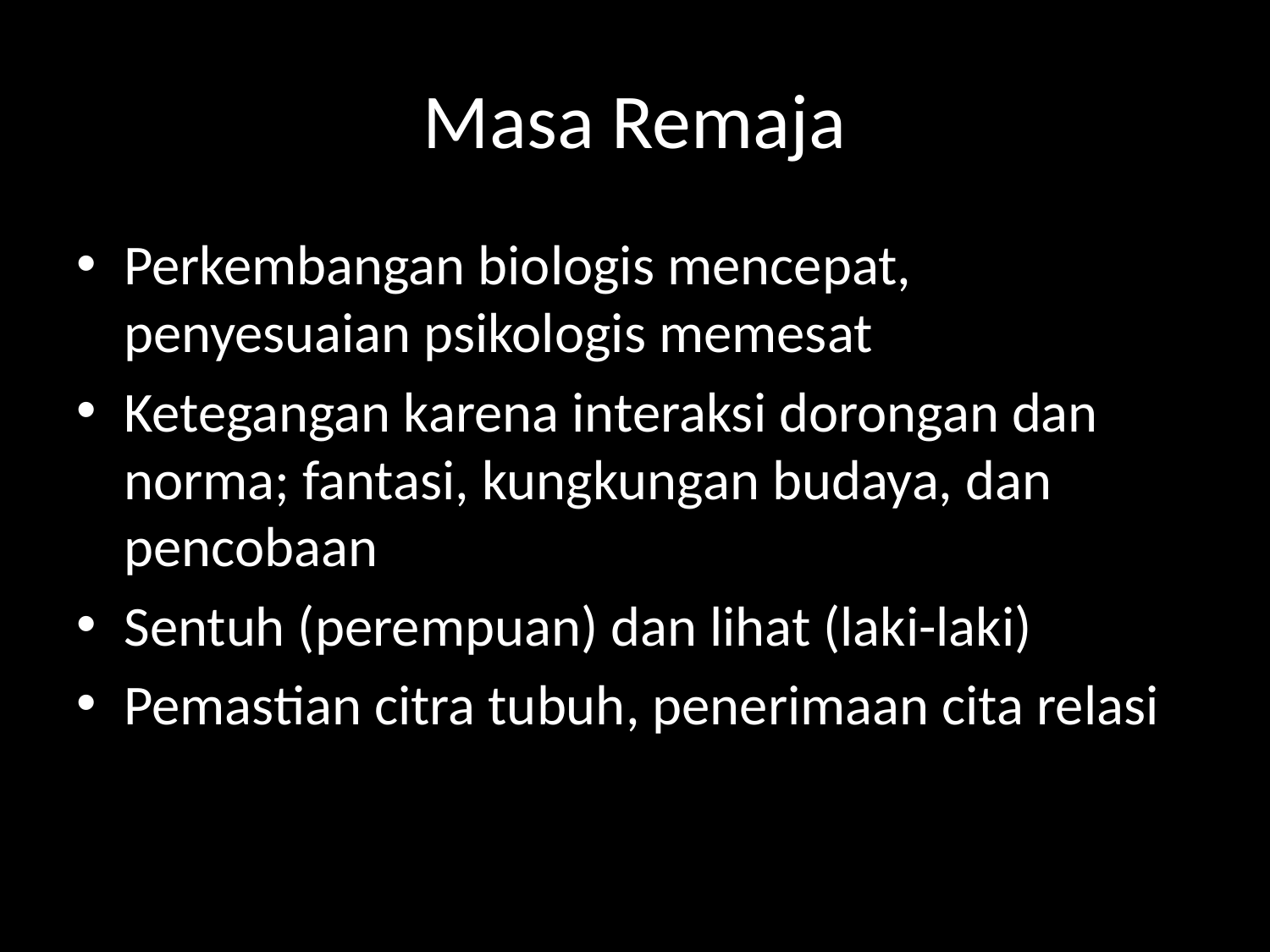

# Masa Remaja
Perkembangan biologis mencepat, penyesuaian psikologis memesat
Ketegangan karena interaksi dorongan dan norma; fantasi, kungkungan budaya, dan pencobaan
Sentuh (perempuan) dan lihat (laki-laki)
Pemastian citra tubuh, penerimaan cita relasi